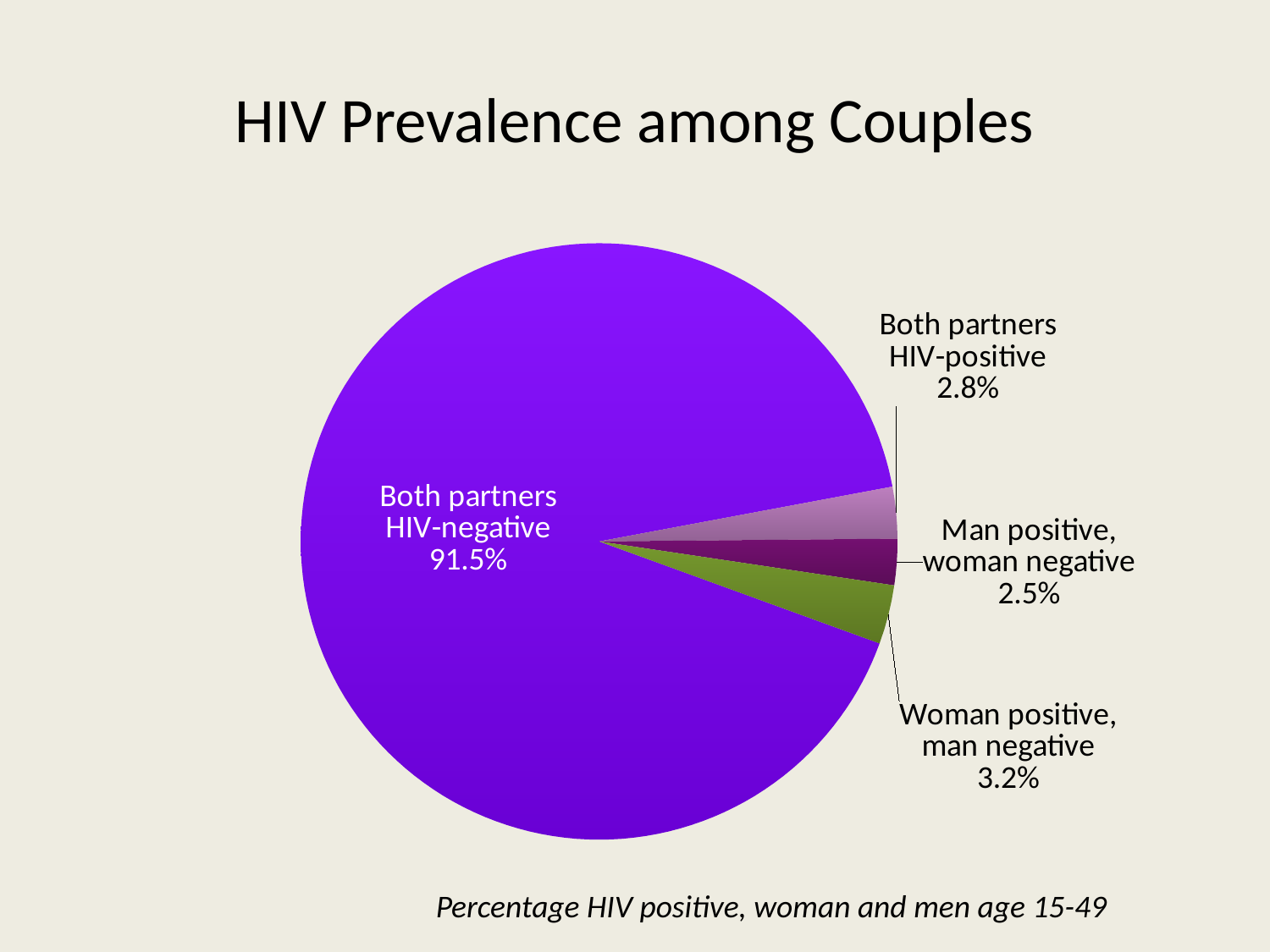

# HIV Prevalence among Couples

### Chart

| Category | Sales |
|---|---|
| Both partners HIV-negative | 91.5 |
| Both partners Hiv-positive | 2.8 |
| Man positive, woman negative | 2.5 |
| Woman positive, man negative | 3.2 |
Percentage HIV positive, woman and men age 15-49